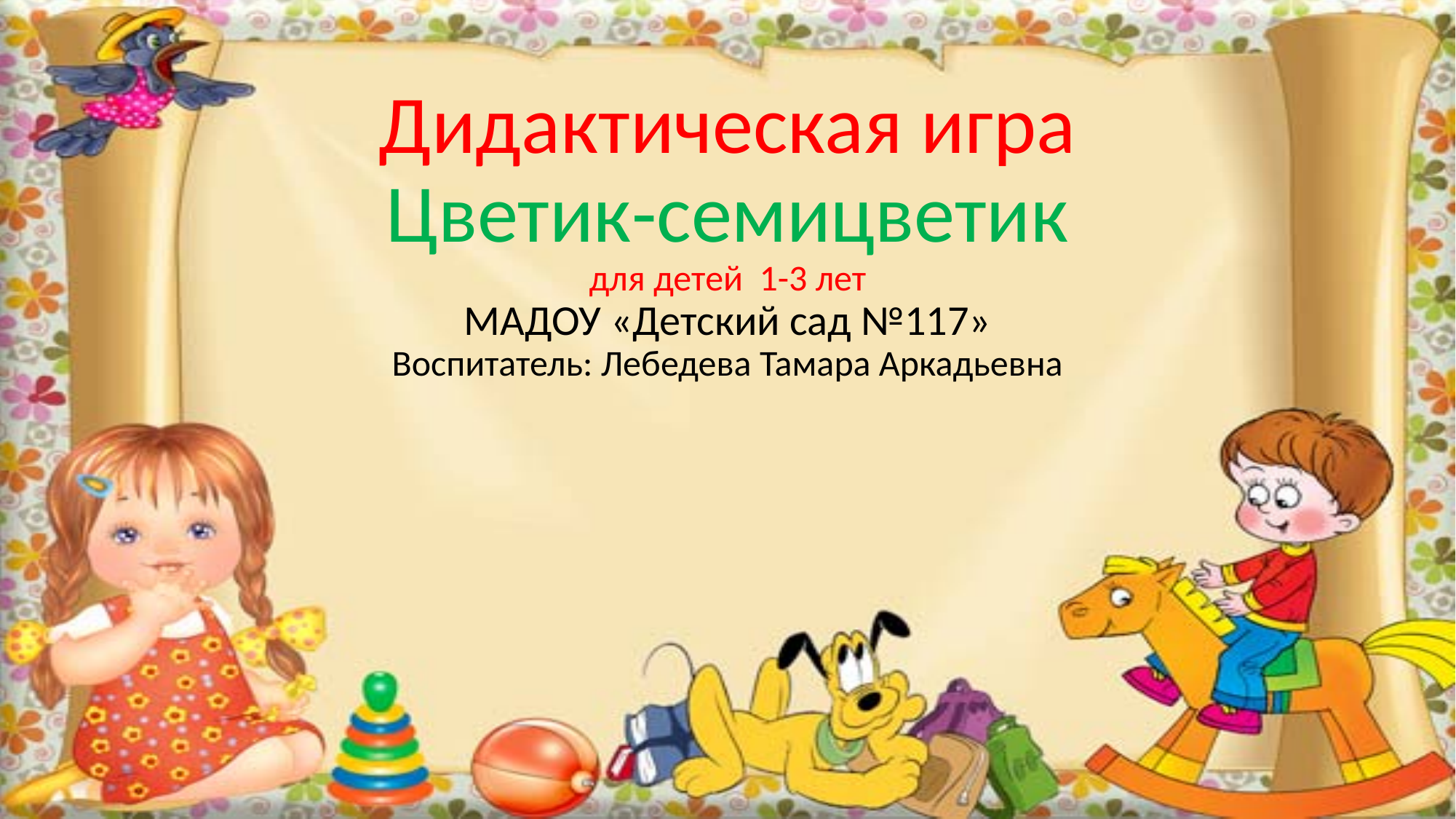

# Дидактическая игра Цветик-семицветик для детей  1-3 лет МАДОУ «Детский сад №117» Воспитатель: Лебедева Тамара Аркадьевна